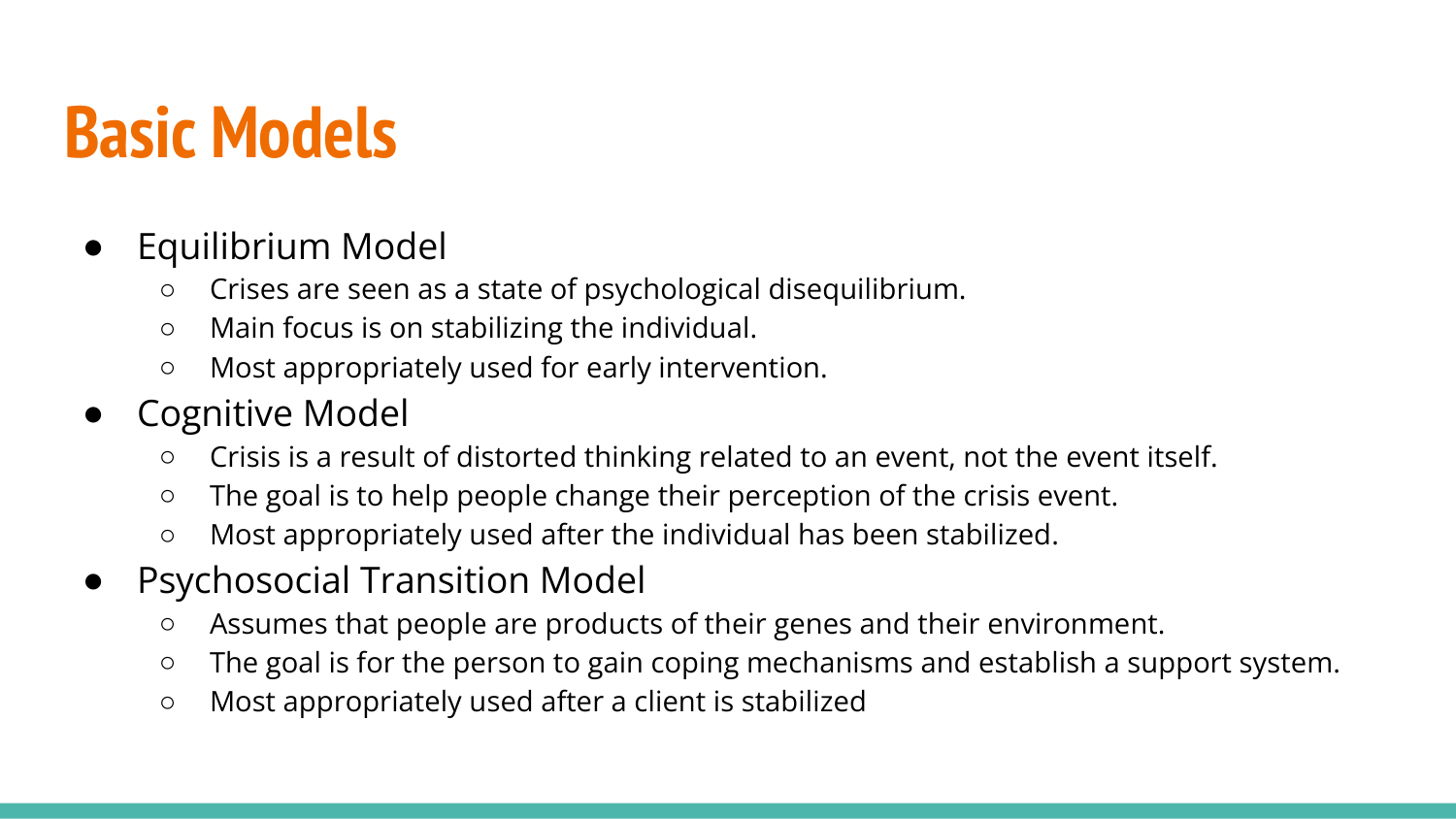

# Basic Models
Equilibrium Model
Crises are seen as a state of psychological disequilibrium.
Main focus is on stabilizing the individual.
Most appropriately used for early intervention.
Cognitive Model
Crisis is a result of distorted thinking related to an event, not the event itself.
The goal is to help people change their perception of the crisis event.
Most appropriately used after the individual has been stabilized.
Psychosocial Transition Model
Assumes that people are products of their genes and their environment.
The goal is for the person to gain coping mechanisms and establish a support system.
Most appropriately used after a client is stabilized